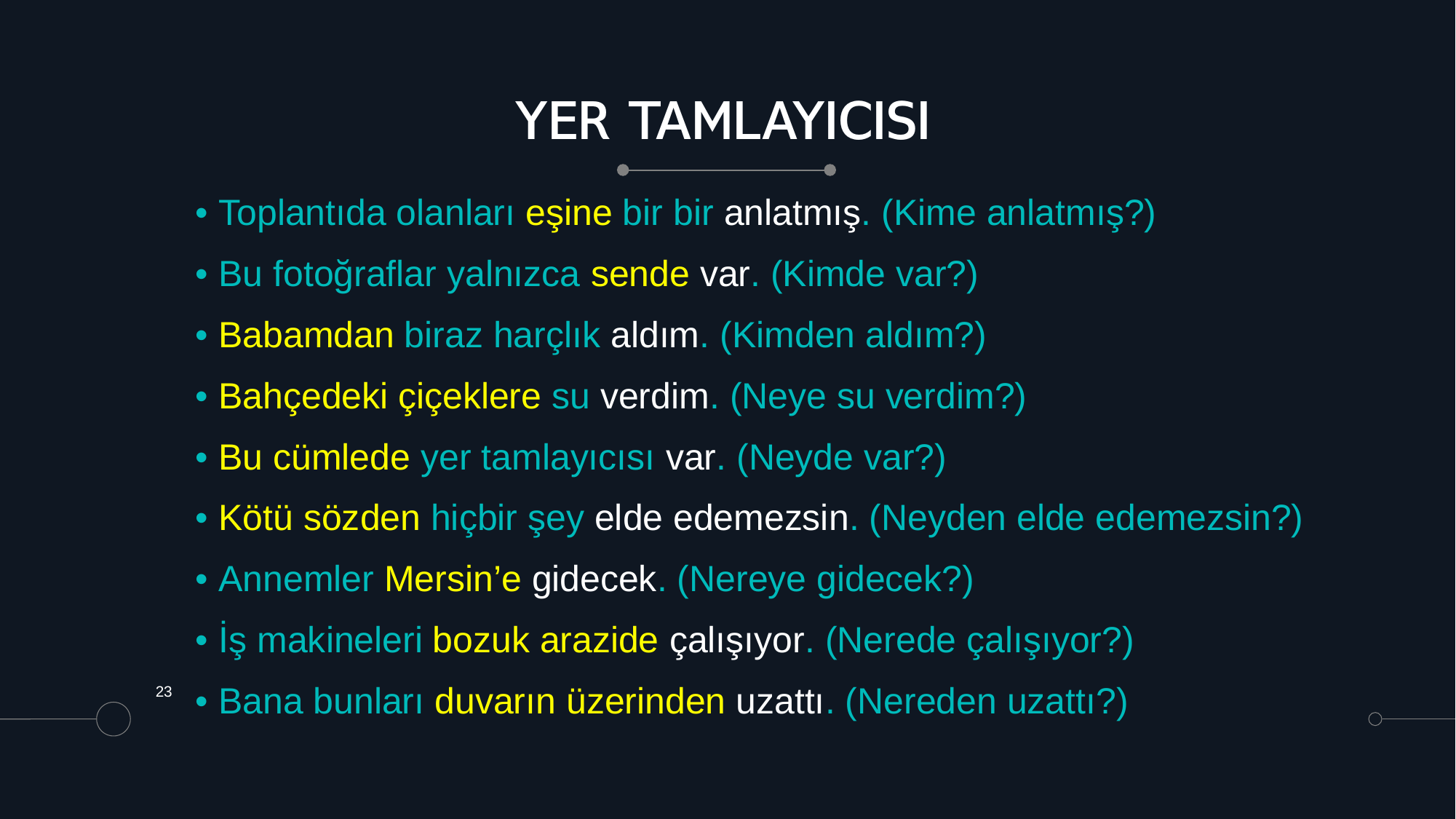

# YER TAMLAYICISI
• Toplantıda olanları eşine bir bir anlatmış. (Kime anlatmış?)
• Bu fotoğraflar yalnızca sende var. (Kimde var?)
• Babamdan biraz harçlık aldım. (Kimden aldım?)
• Bahçedeki çiçeklere su verdim. (Neye su verdim?)
• Bu cümlede yer tamlayıcısı var. (Neyde var?)
• Kötü sözden hiçbir şey elde edemezsin. (Neyden elde edemezsin?)
• Annemler Mersin’e gidecek. (Nereye gidecek?)
• İş makineleri bozuk arazide çalışıyor. (Nerede çalışıyor?)
• Bana bunları duvarın üzerinden uzattı. (Nereden uzattı?)
23